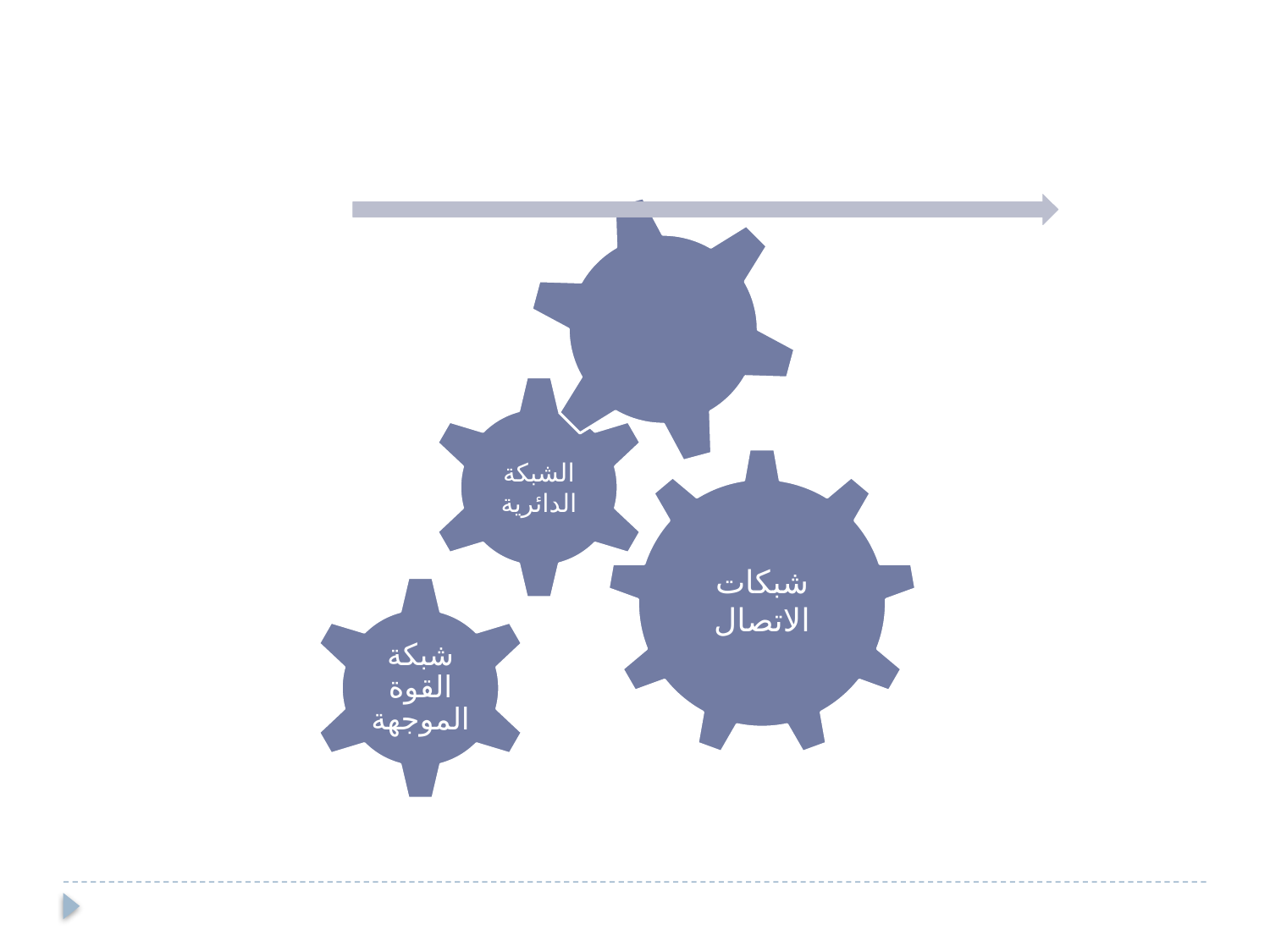

الشبكة الدائرية
شبكة المسار الحر

شبكة القوة الموجهة